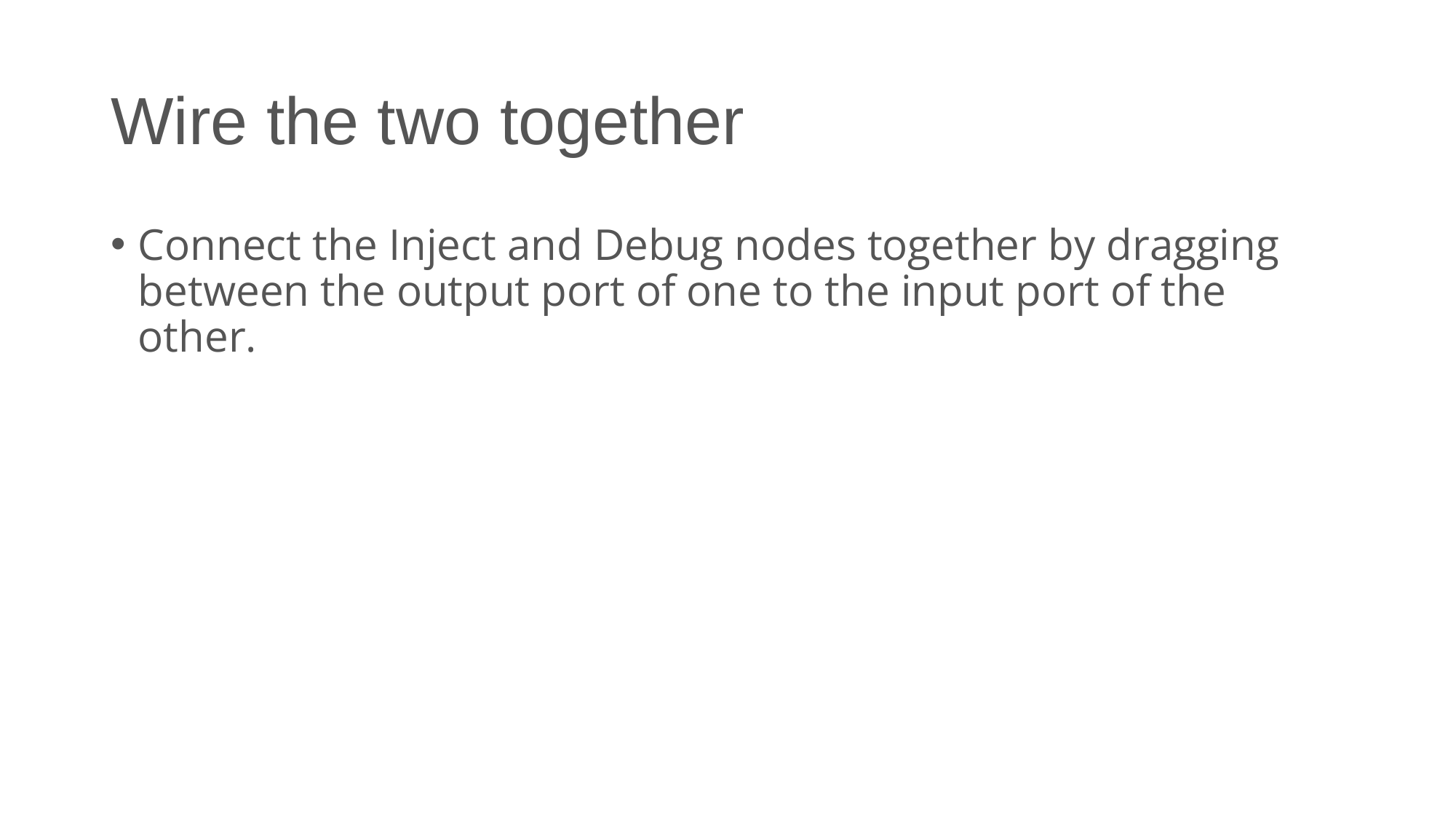

# Wire the two together
Connect the Inject and Debug nodes together by dragging between the output port of one to the input port of the other.